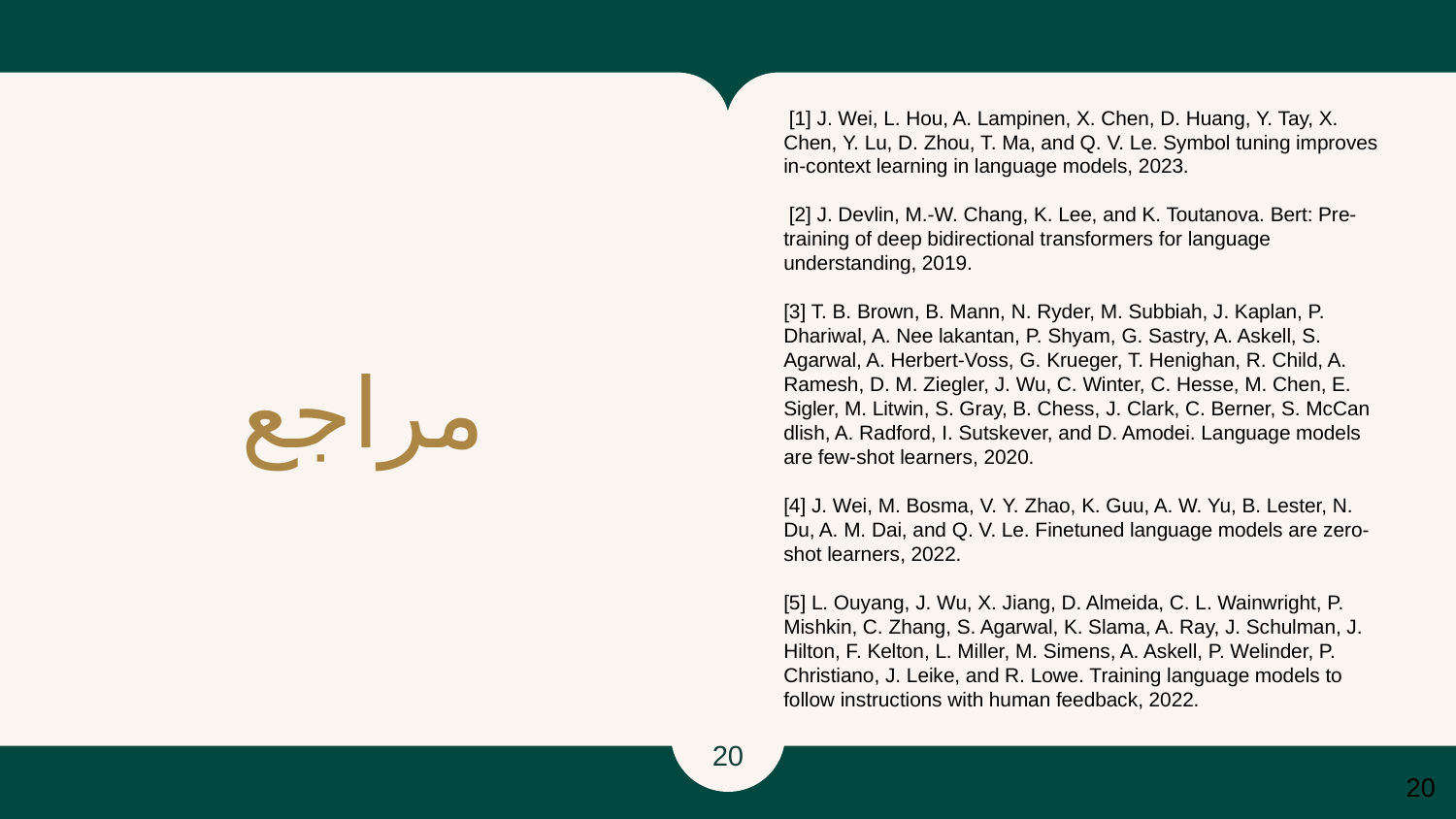

[1] J. Wei, L. Hou, A. Lampinen, X. Chen, D. Huang, Y. Tay, X. Chen, Y. Lu, D. Zhou, T. Ma, and Q. V. Le. Symbol tuning improves in-context learning in language models, 2023.
 [2] J. Devlin, M.-W. Chang, K. Lee, and K. Toutanova. Bert: Pre-training of deep bidirectional transformers for language understanding, 2019.
[3] T. B. Brown, B. Mann, N. Ryder, M. Subbiah, J. Kaplan, P. Dhariwal, A. Nee lakantan, P. Shyam, G. Sastry, A. Askell, S. Agarwal, A. Herbert-Voss, G. Krueger, T. Henighan, R. Child, A. Ramesh, D. M. Ziegler, J. Wu, C. Winter, C. Hesse, M. Chen, E. Sigler, M. Litwin, S. Gray, B. Chess, J. Clark, C. Berner, S. McCan dlish, A. Radford, I. Sutskever, and D. Amodei. Language models are few-shot learners, 2020.
[4] J. Wei, M. Bosma, V. Y. Zhao, K. Guu, A. W. Yu, B. Lester, N. Du, A. M. Dai, and Q. V. Le. Finetuned language models are zero-shot learners, 2022.
[5] L. Ouyang, J. Wu, X. Jiang, D. Almeida, C. L. Wainwright, P. Mishkin, C. Zhang, S. Agarwal, K. Slama, A. Ray, J. Schulman, J. Hilton, F. Kelton, L. Miller, M. Simens, A. Askell, P. Welinder, P. Christiano, J. Leike, and R. Lowe. Training language models to follow instructions with human feedback, 2022.
# مراجع
20